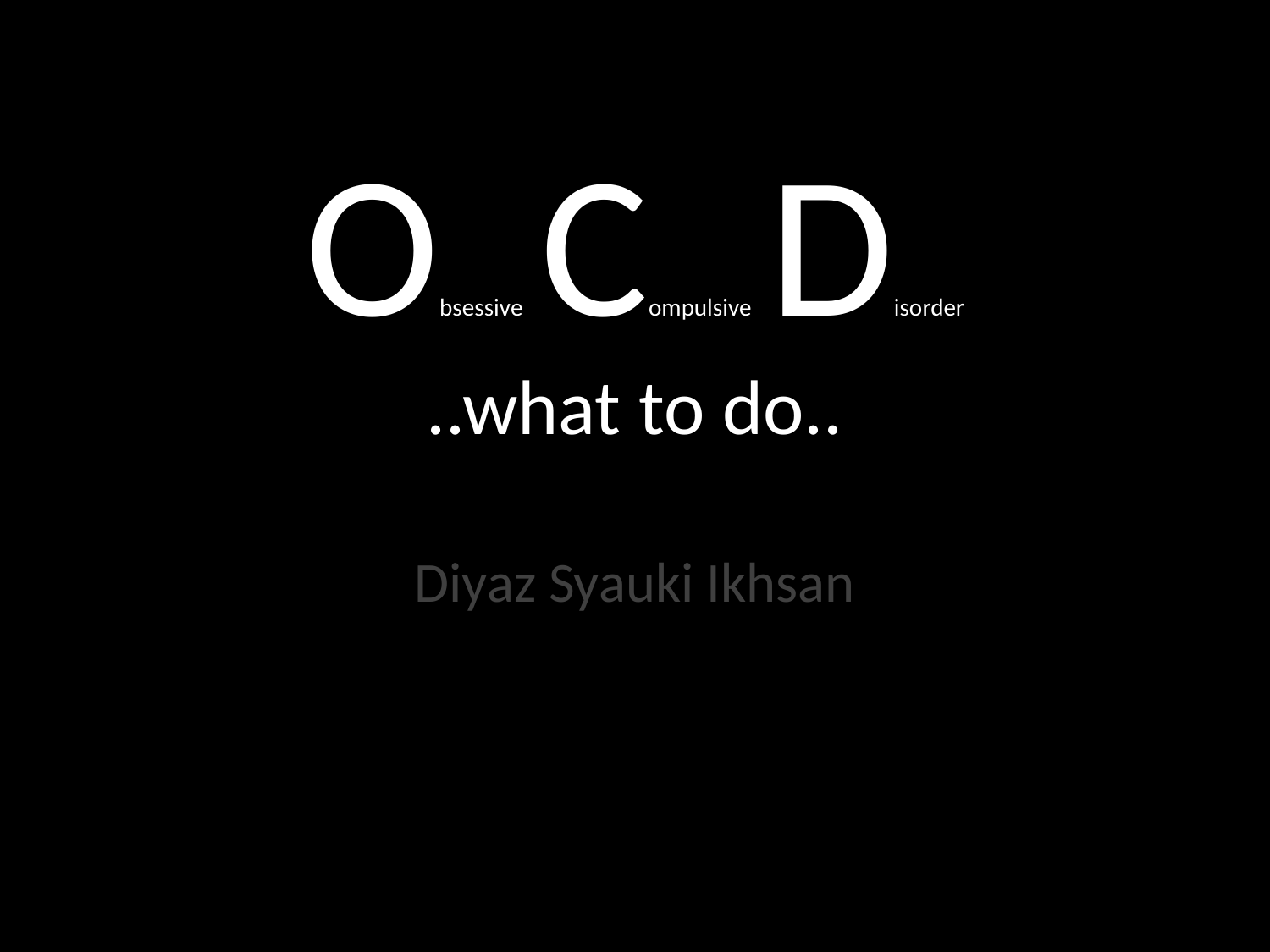

# Obsessive Compulsive Disorder ..what to do..
Diyaz Syauki Ikhsan